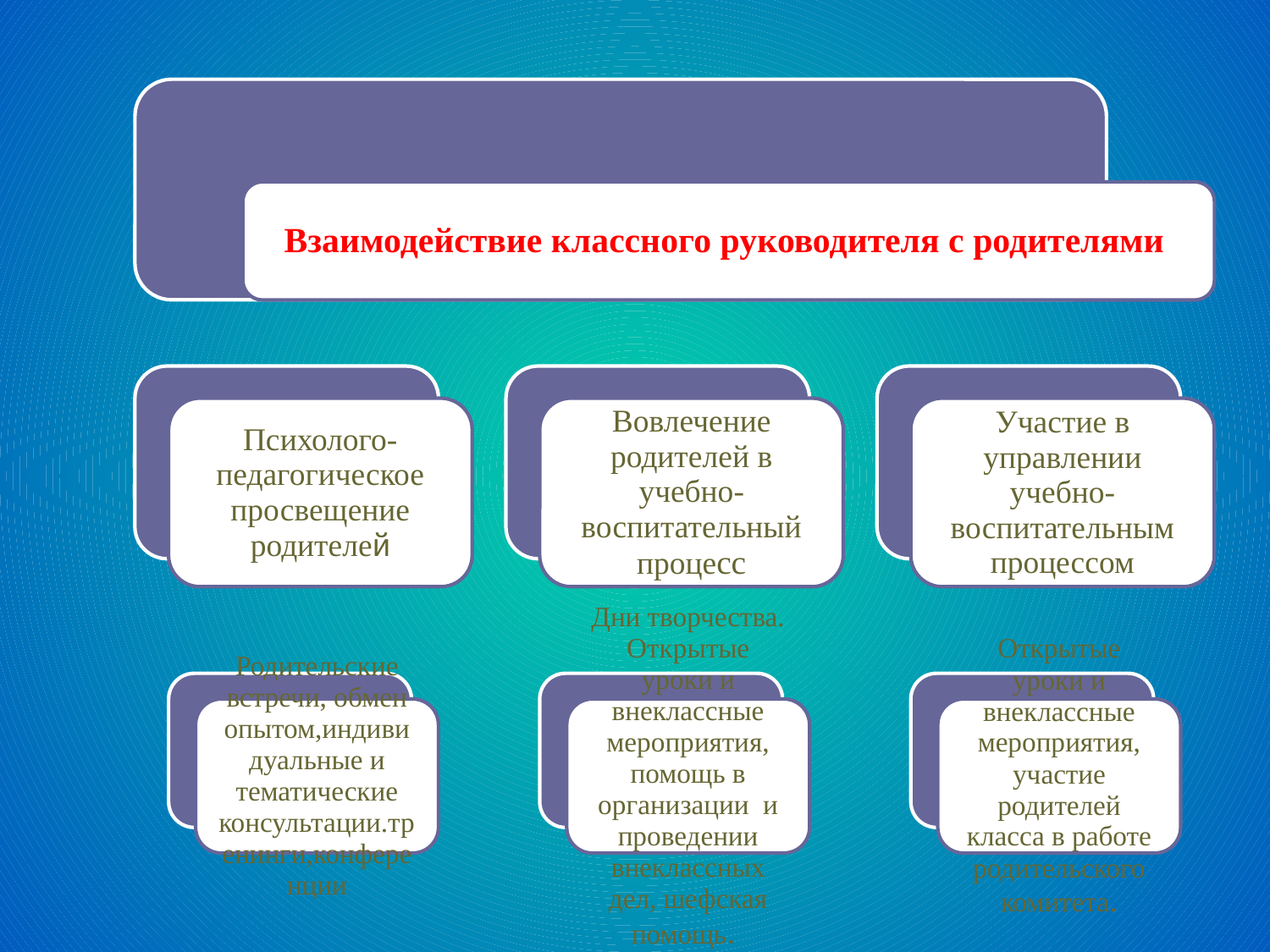

Взаимодействие классного руководителя с родителями
Психолого-педагогическое просвещение родителей
Родительские встречи, обмен опытом,индивидуальные и тематические консультации.тренинги,конференции
Вовлечение родителей в учебно-воспитательный процесс
Участие в управлении учебно-воспитательным процессом
Открытые уроки и внеклассные мероприятия, участие родителей класса в работе родительского комитета.
Дни творчества. Открытые уроки и внеклассные мероприятия, помощь в организации  и проведении внеклассных дел, шефская помощь.

#